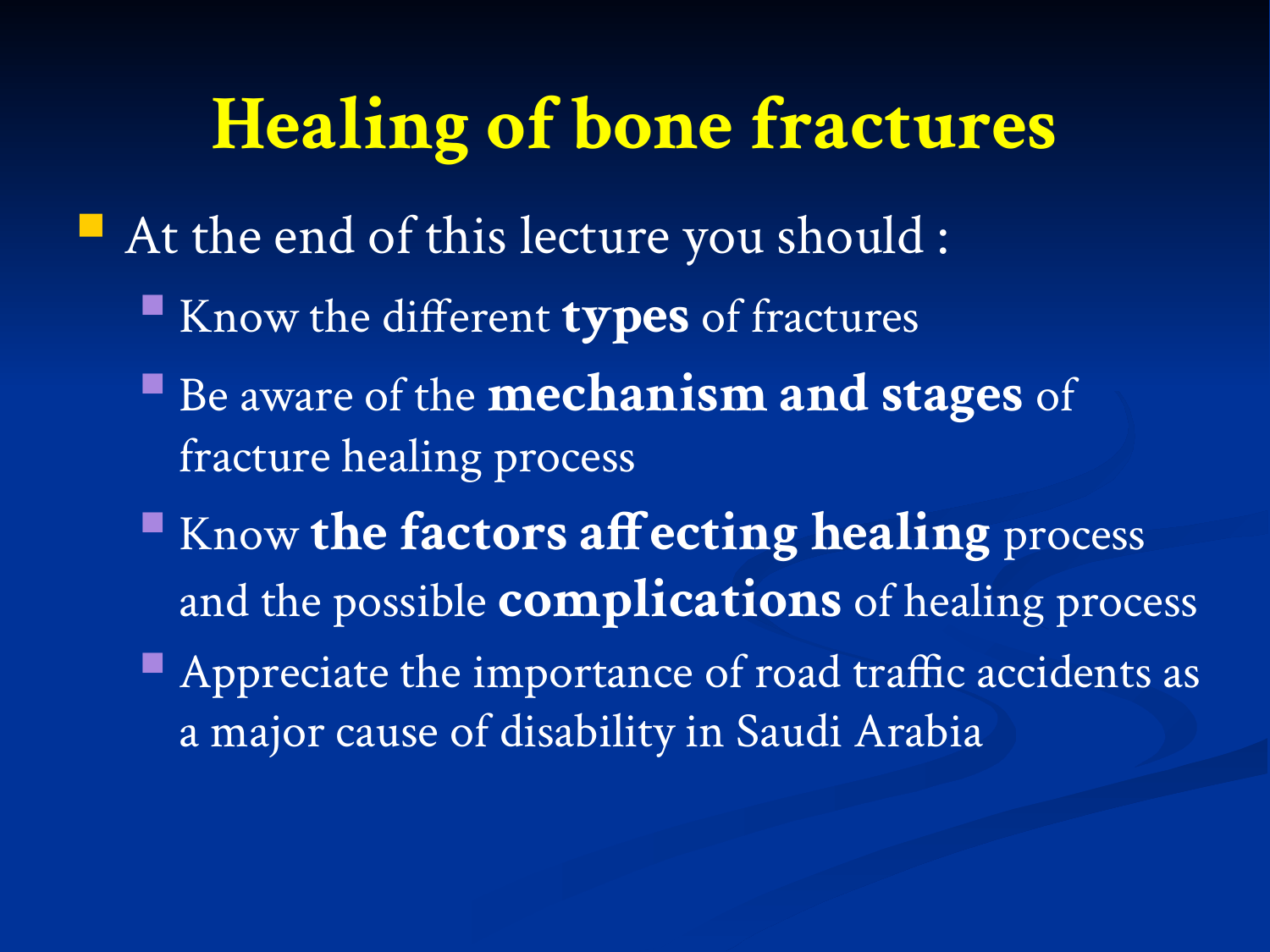

# Healing of bone fractures
At the end of this lecture you should :
Know the different types of fractures
Be aware of the mechanism and stages of fracture healing process
Know the factors affecting healing process and the possible complications of healing process
Appreciate the importance of road traffic accidents as a major cause of disability in Saudi Arabia